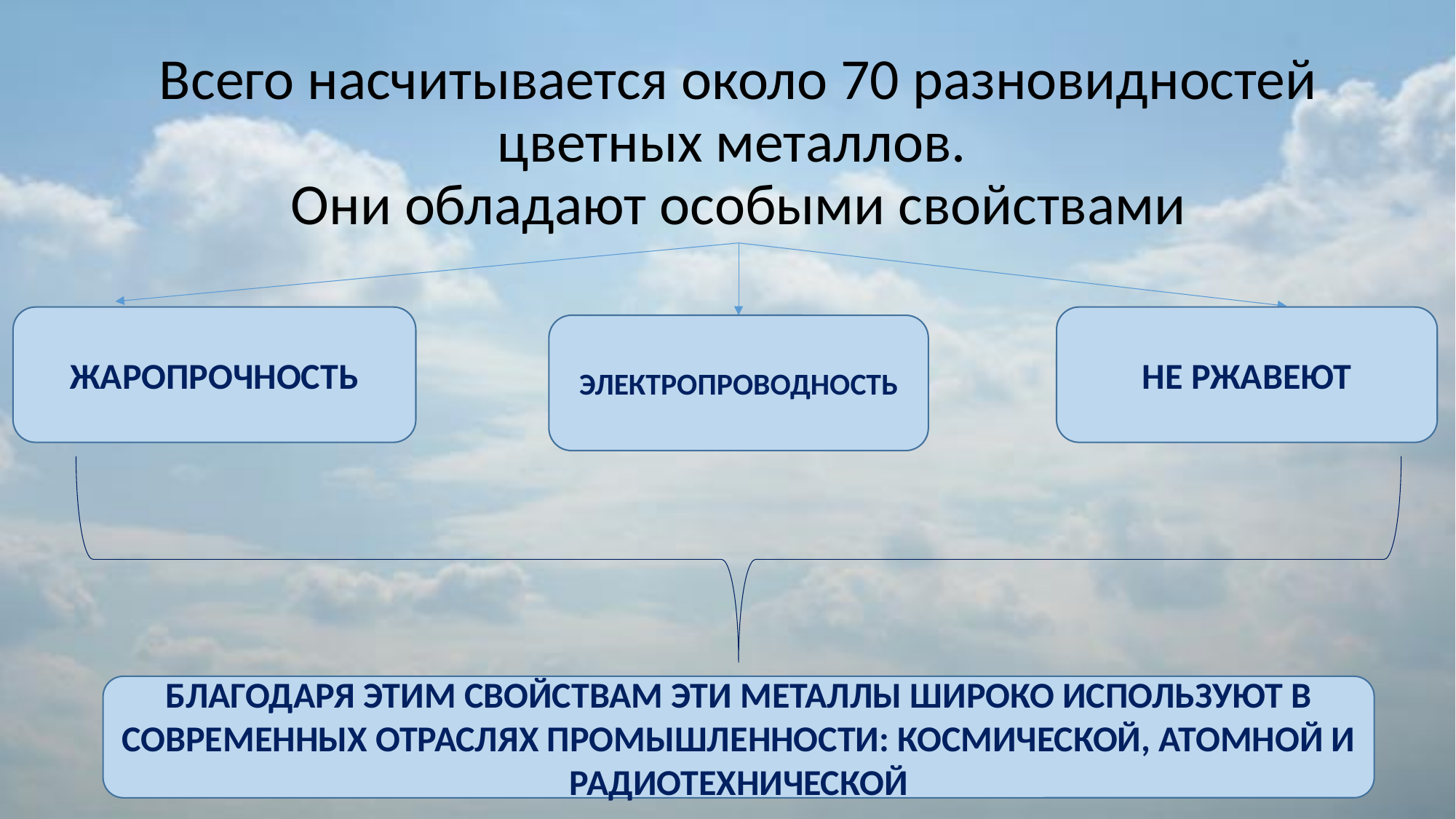

# Всего насчитывается около 70 разновидностей цветных металлов. Они обладают особыми свойствами
ЖАРОПРОЧНОСТЬ
НЕ РЖАВЕЮТ
ЭЛЕКТРОПРОВОДНОСТЬ
БЛАГОДАРЯ ЭТИМ СВОЙСТВАМ ЭТИ МЕТАЛЛЫ ШИРОКО ИСПОЛЬЗУЮТ В СОВРЕМЕННЫХ ОТРАСЛЯХ ПРОМЫШЛЕННОСТИ: КОСМИЧЕСКОЙ, АТОМНОЙ И РАДИОТЕХНИЧЕСКОЙ